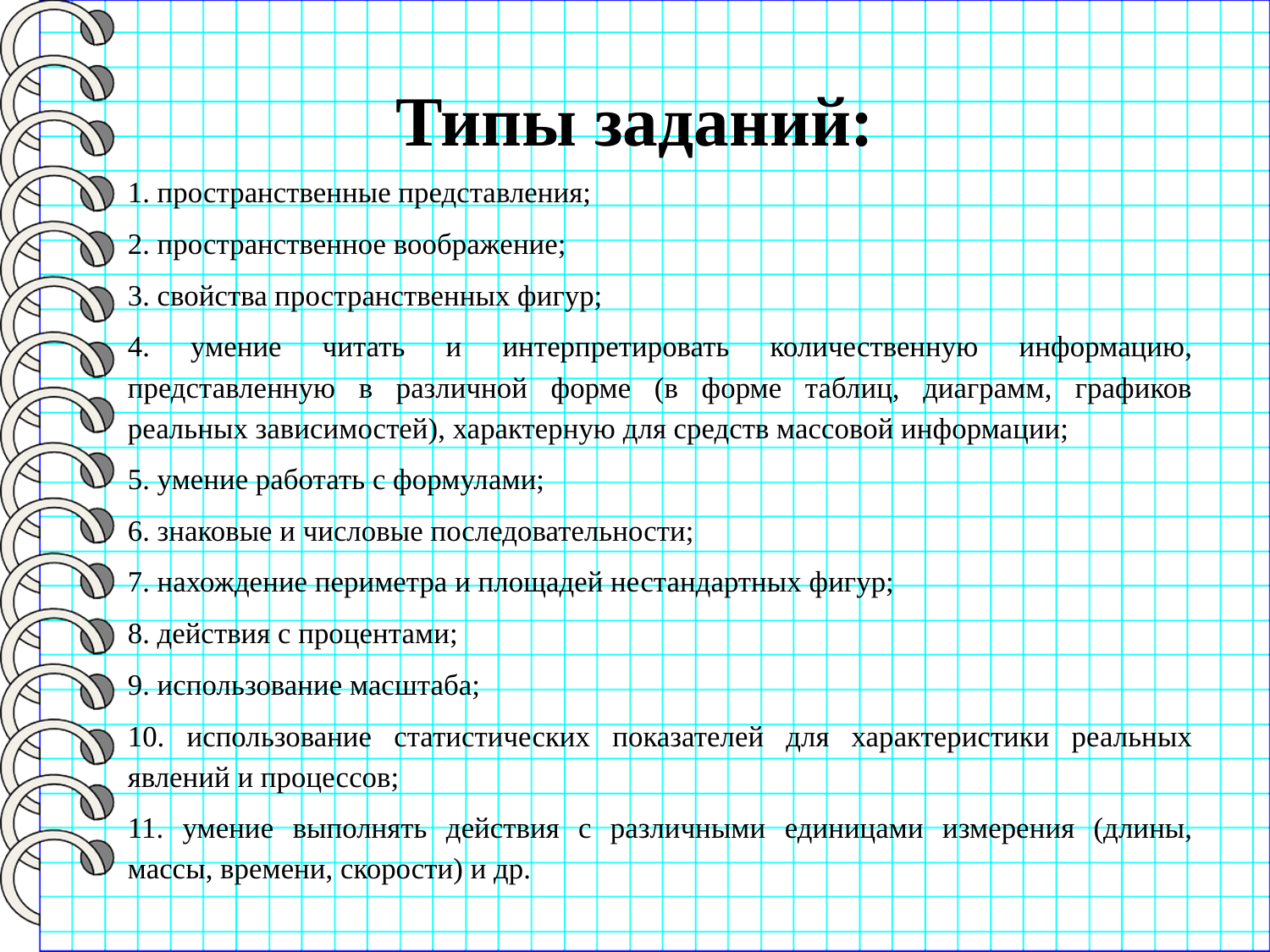

# Типы заданий:
1. пространственные представления;
2. пространственное воображение;
3. свойства пространственных фигур;
4. умение читать и интерпретировать количественную информацию, представленную в различной форме (в форме таблиц, диаграмм, графиков реальных зависимостей), характерную для средств массовой информации;
5. умение работать с формулами;
6. знаковые и числовые последовательности;
7. нахождение периметра и площадей нестандартных фигур;
8. действия с процентами;
9. использование масштаба;
10. использование статистических показателей для характеристики реальных явлений и процессов;
11. умение выполнять действия с различными единицами измерения (длины, массы, времени, скорости) и др.